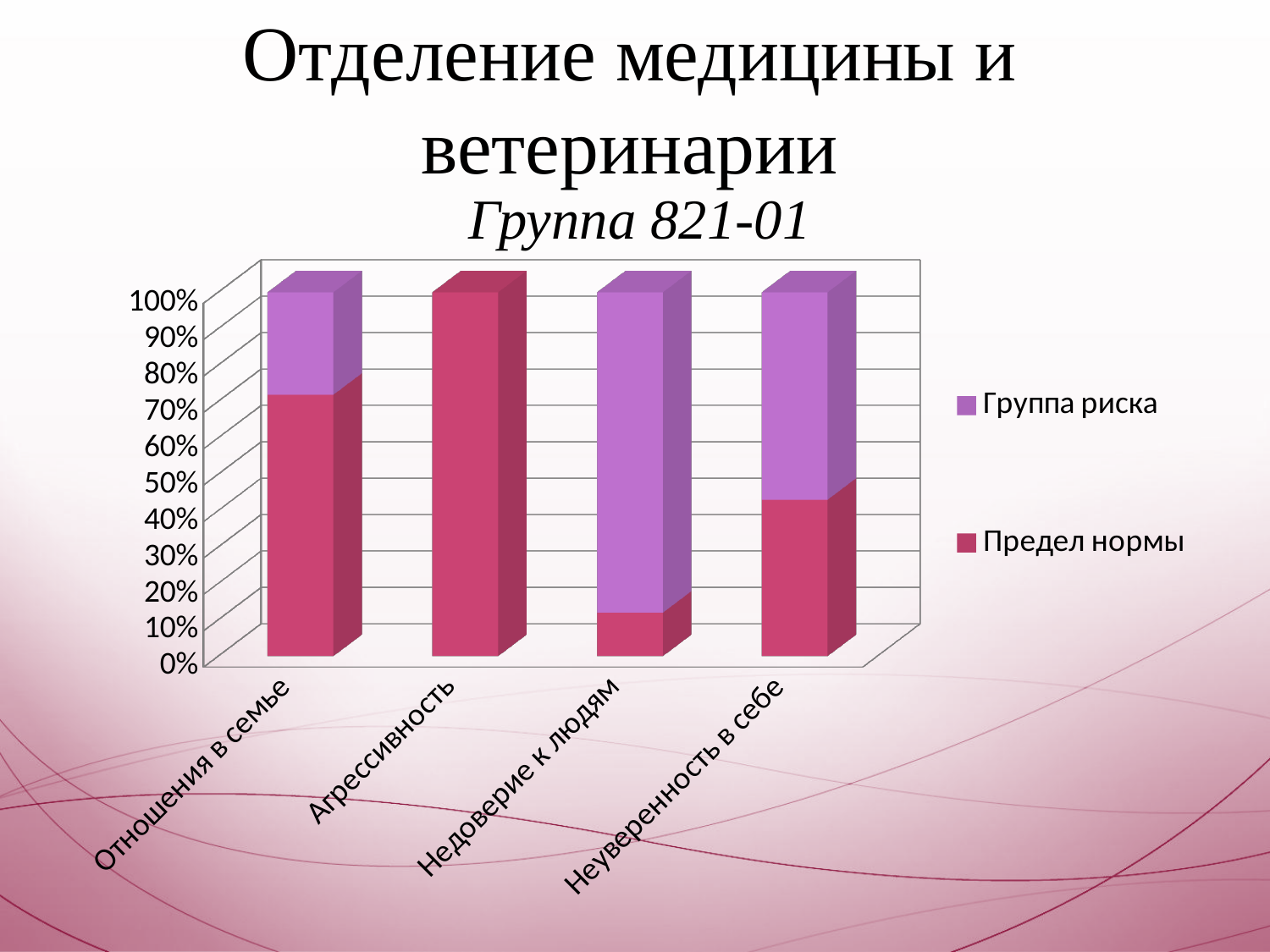

# Отделение медицины и ветеринарии
Группа 821-01

[unsupported chart]